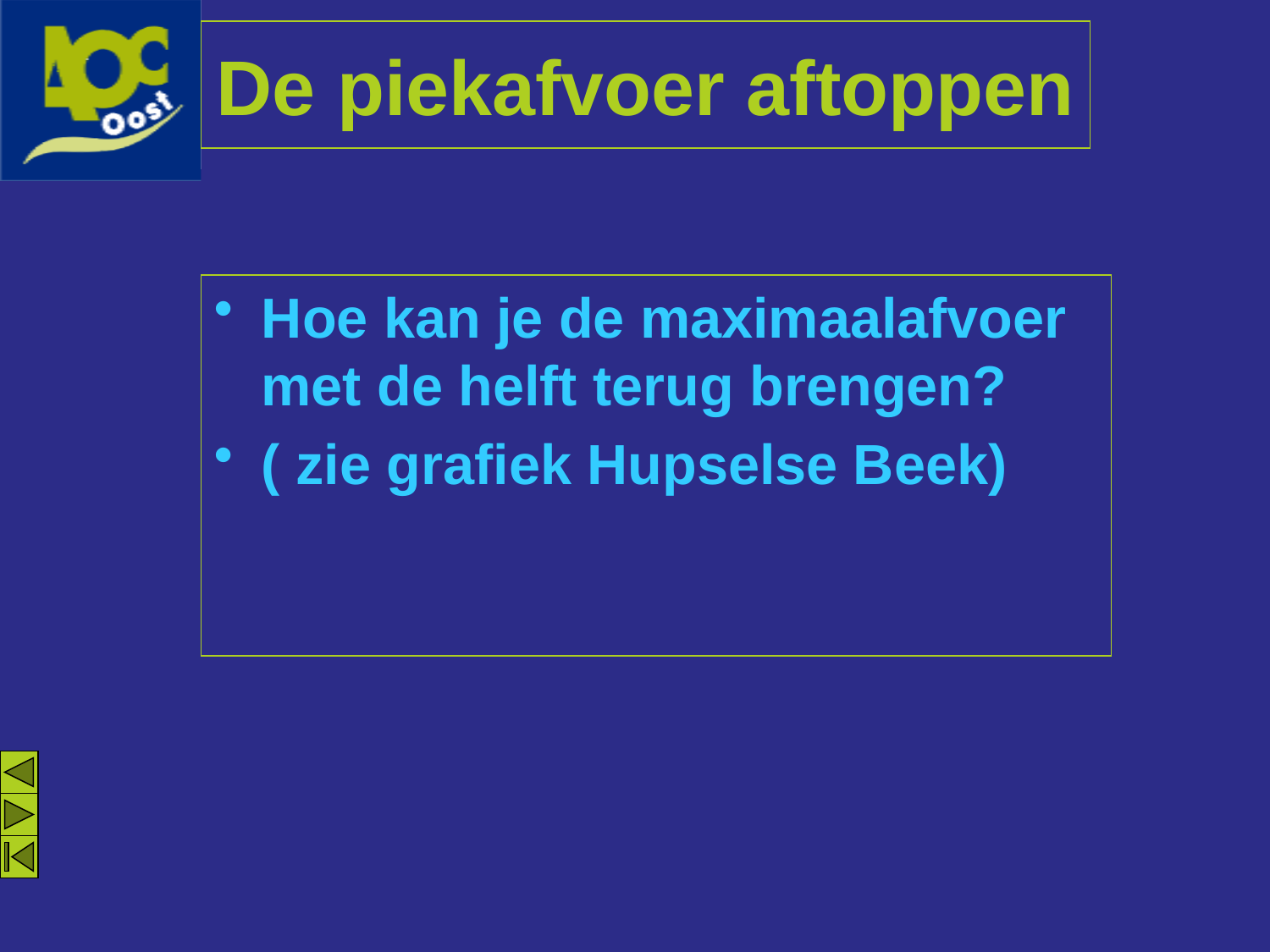

# De piekafvoer aftoppen
Hoe kan je de maximaalafvoer met de helft terug brengen?
( zie grafiek Hupselse Beek)